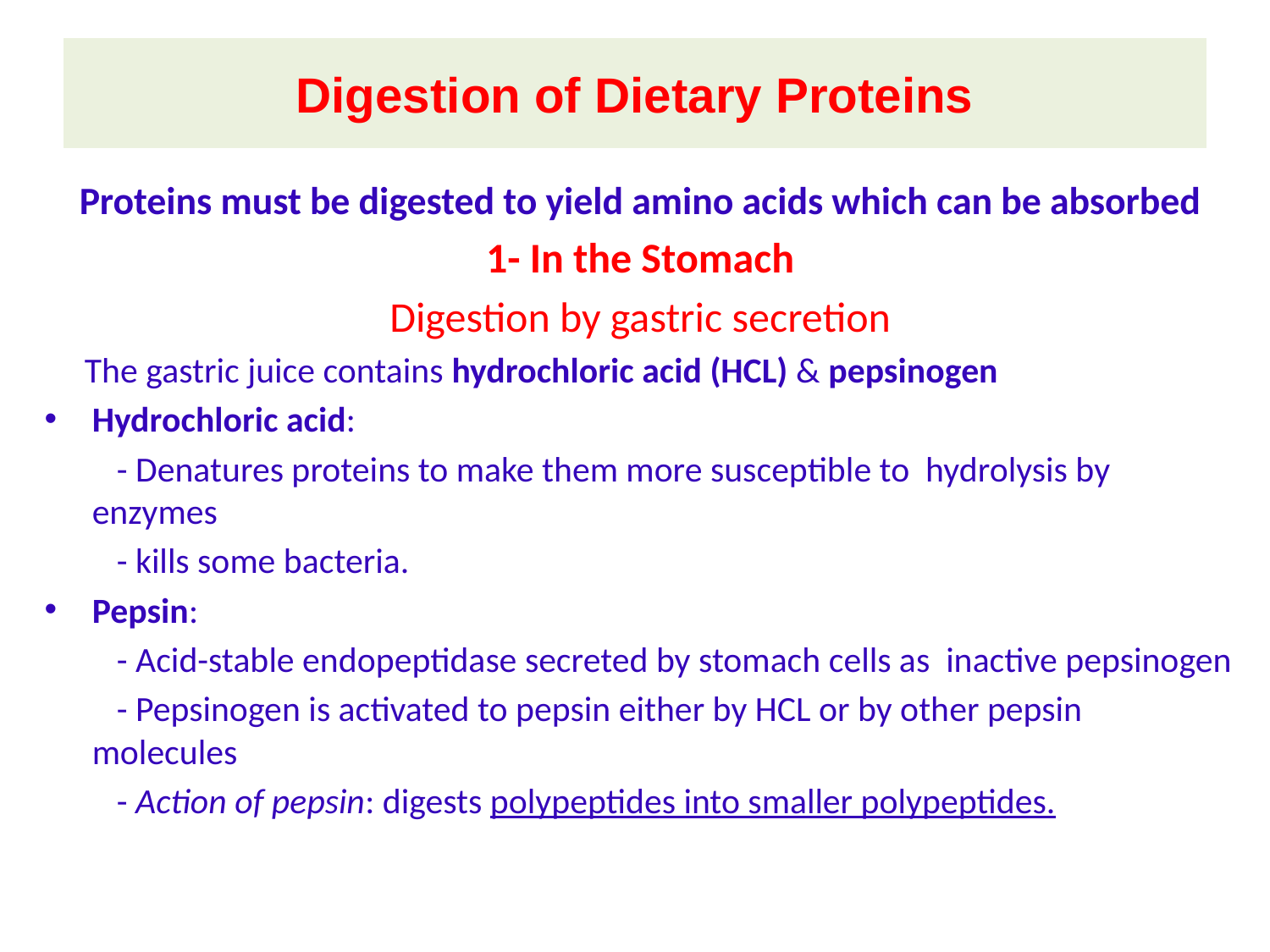

# Digestion of Dietary Proteins
Proteins must be digested to yield amino acids which can be absorbed
1- In the Stomach
Digestion by gastric secretion
     The gastric juice contains hydrochloric acid (HCL) & pepsinogen
Hydrochloric acid:
         - Denatures proteins to make them more susceptible to  hydrolysis by enzymes
         - kills some bacteria.
Pepsin:
         - Acid-stable endopeptidase secreted by stomach cells as  inactive pepsinogen
         - Pepsinogen is activated to pepsin either by HCL or by other pepsin molecules
         - Action of pepsin: digests polypeptides into smaller polypeptides.